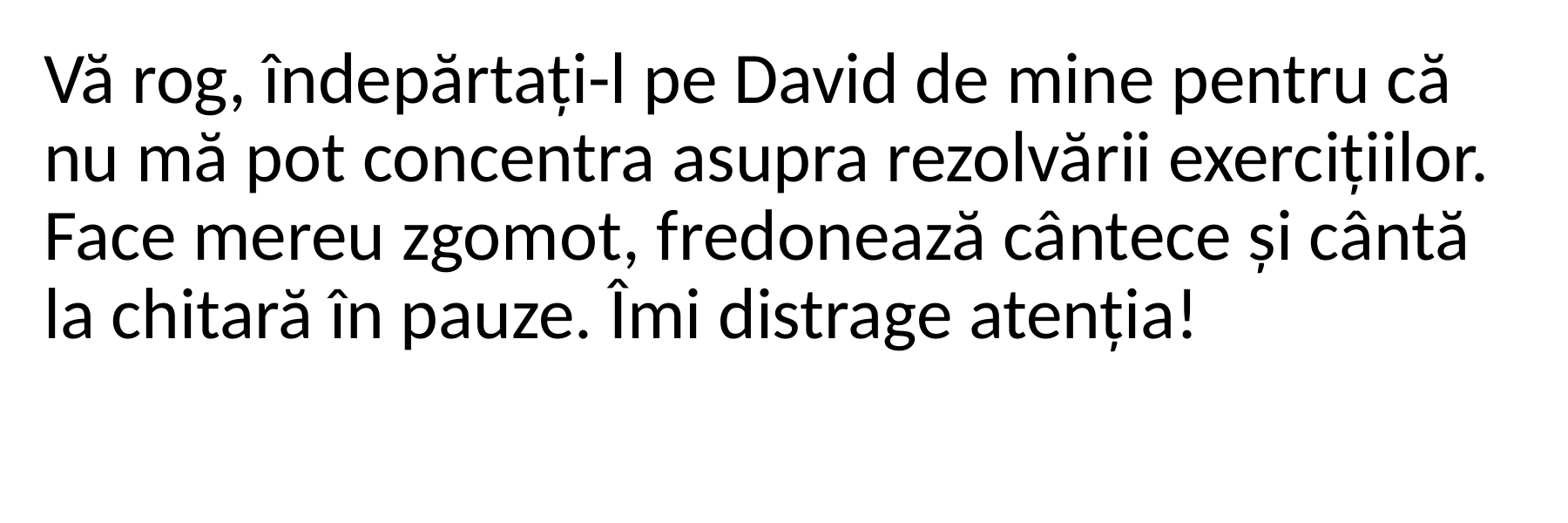

Vă rog, îndepărtați-l pe David de mine pentru că nu mă pot concentra asupra rezolvării exercițiilor. Face mereu zgomot, fredonează cântece și cântă la chitară în pauze. Îmi distrage atenția!